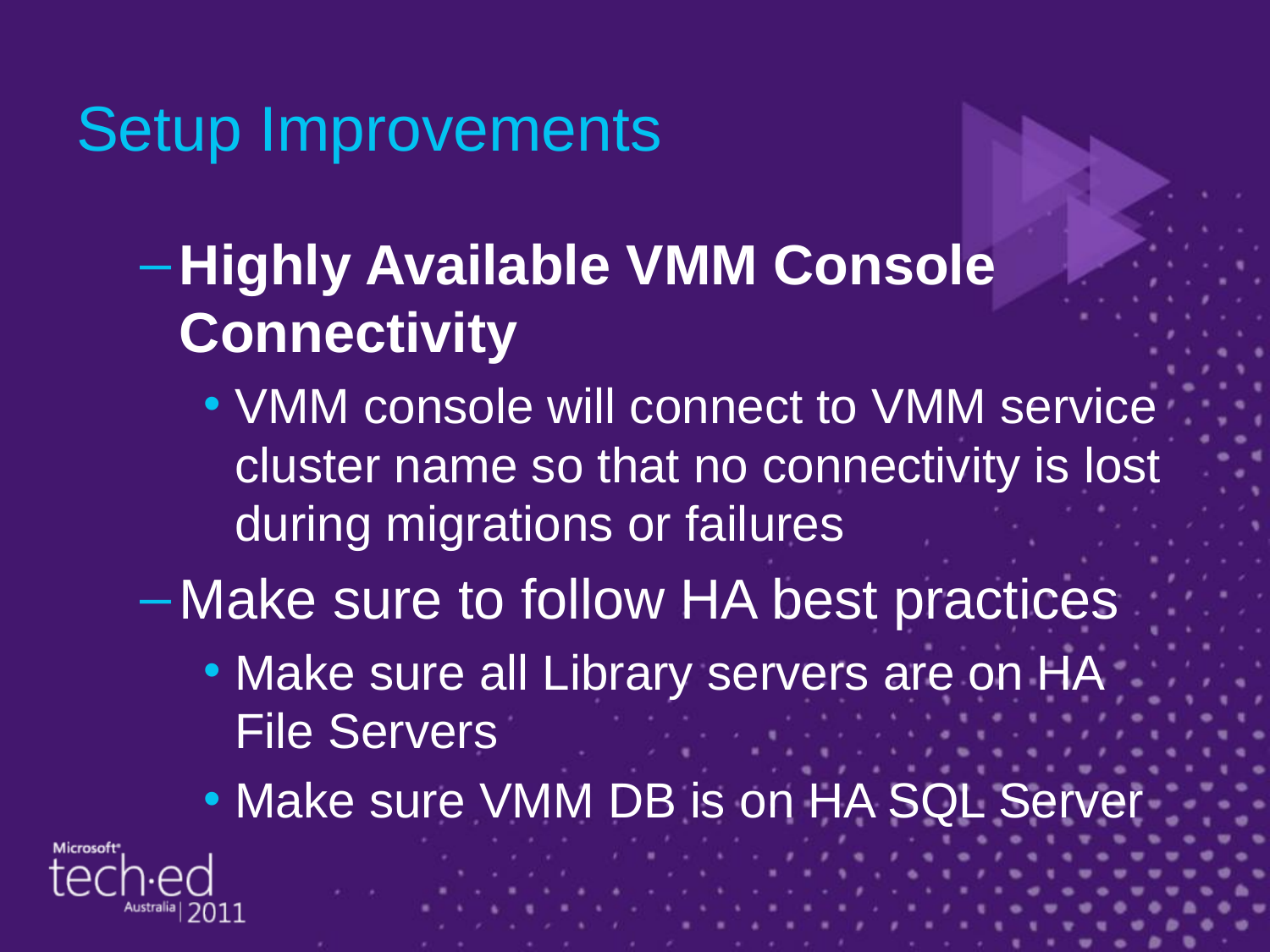

# Setup Improvements
Highly Available VMM Console Connectivity
VMM console will connect to VMM service cluster name so that no connectivity is lost during migrations or failures
Make sure to follow HA best practices
Make sure all Library servers are on HA File Servers
Make sure VMM DB is on HA SQL Server